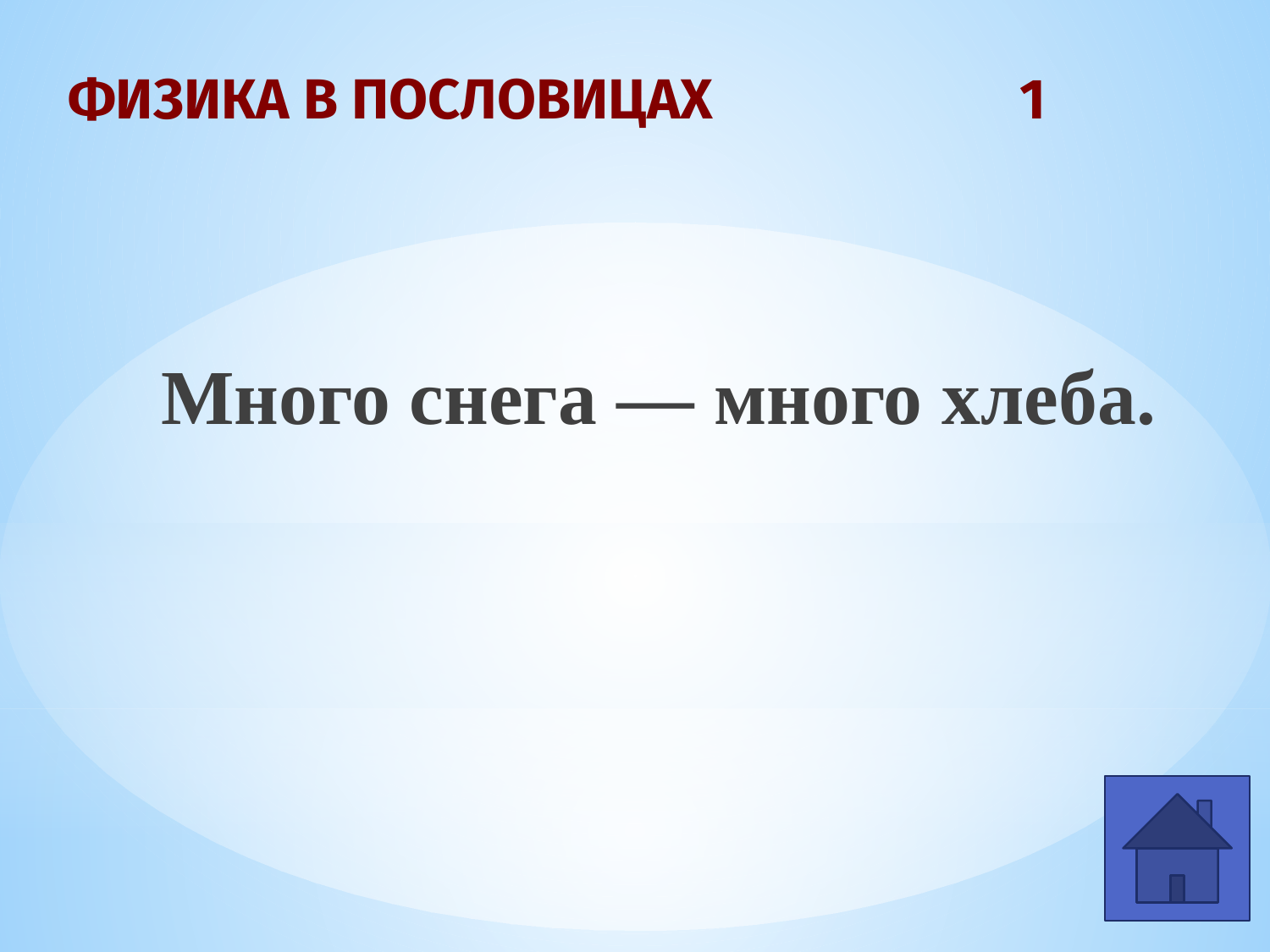

# ФИЗИКА В ПОСЛОВИЦАХ                       1
Много снега — много хлеба.